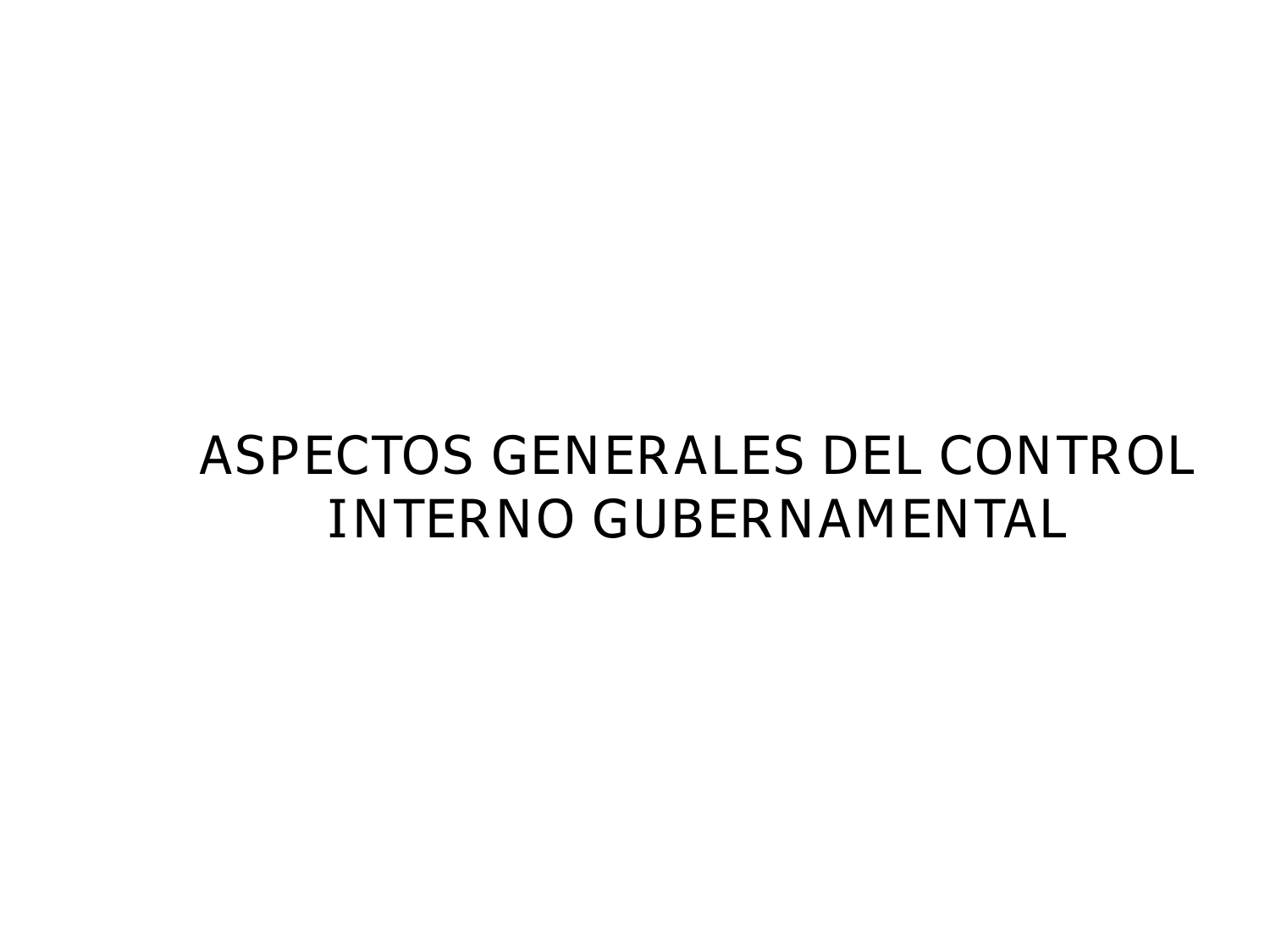

# ASPECTOS GENERALES DEL CONTROL INTERNO GUBERNAMENTAL